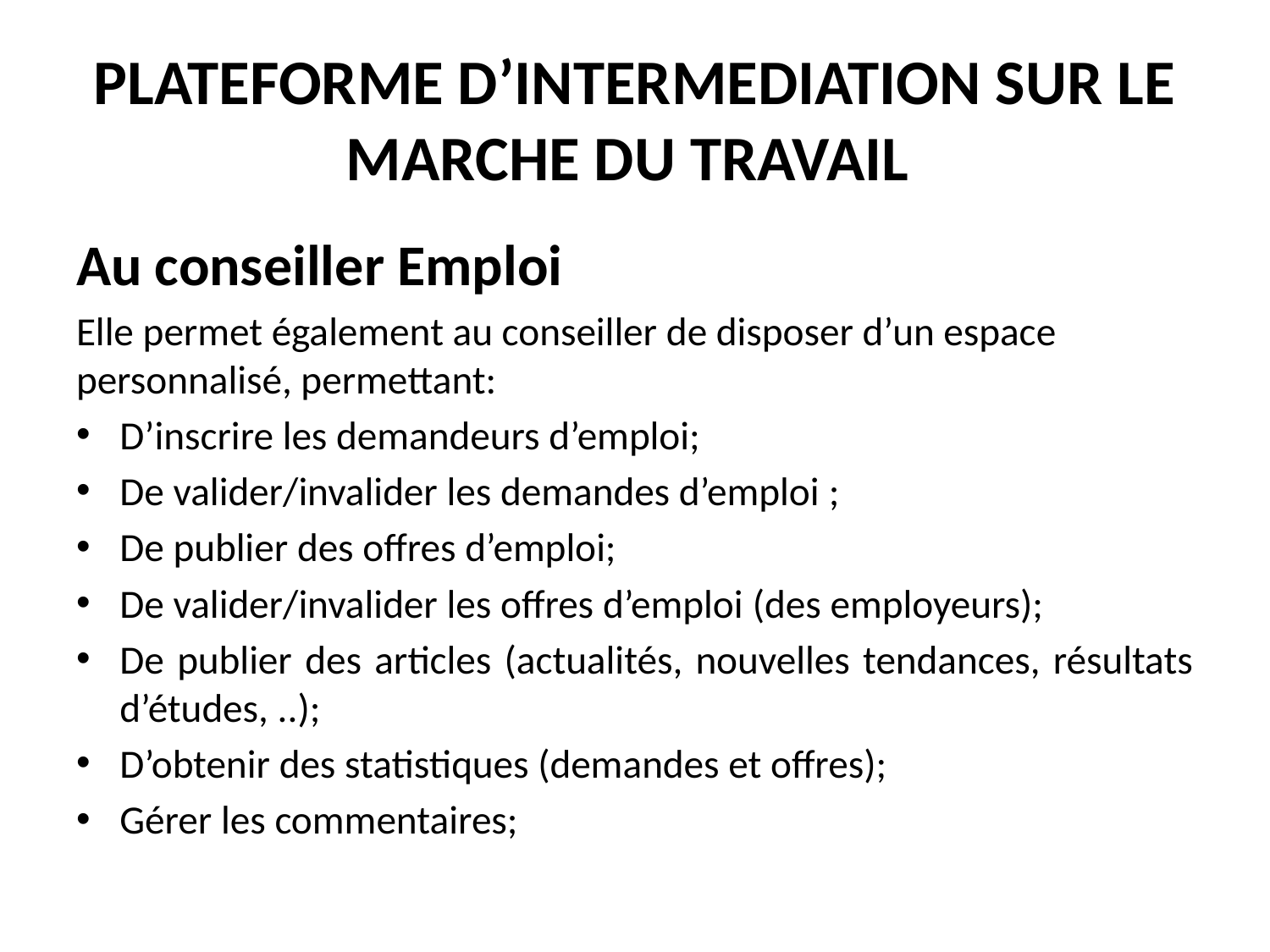

# PLATEFORME D’INTERMEDIATION SUR LE MARCHE DU TRAVAIL
Au conseiller Emploi
Elle permet également au conseiller de disposer d’un espace personnalisé, permettant:
D’inscrire les demandeurs d’emploi;
De valider/invalider les demandes d’emploi ;
De publier des offres d’emploi;
De valider/invalider les offres d’emploi (des employeurs);
De publier des articles (actualités, nouvelles tendances, résultats d’études, ..);
D’obtenir des statistiques (demandes et offres);
Gérer les commentaires;